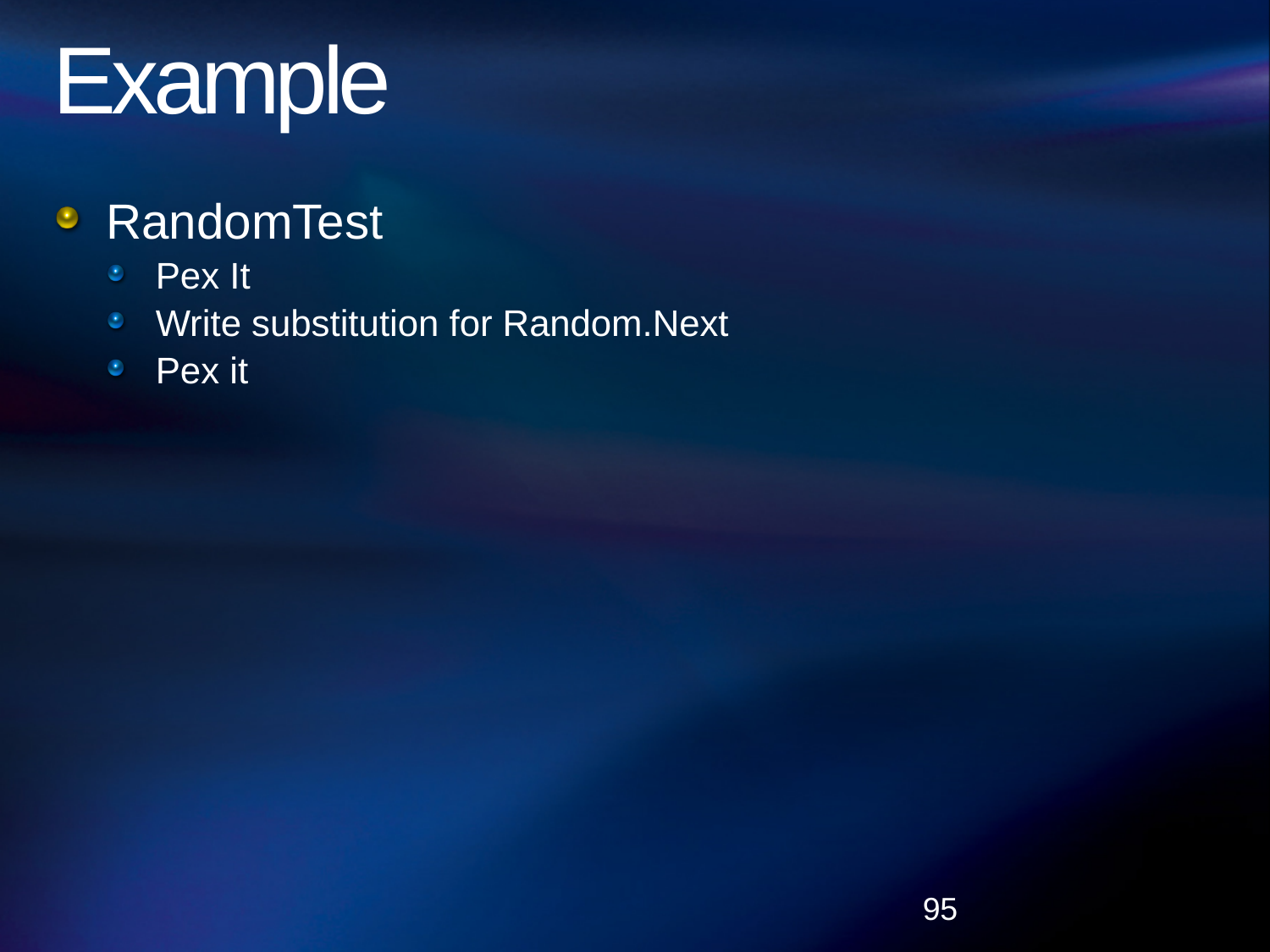

# Example
RandomTest
Pex It
Write substitution for Random.Next
Pex it

95